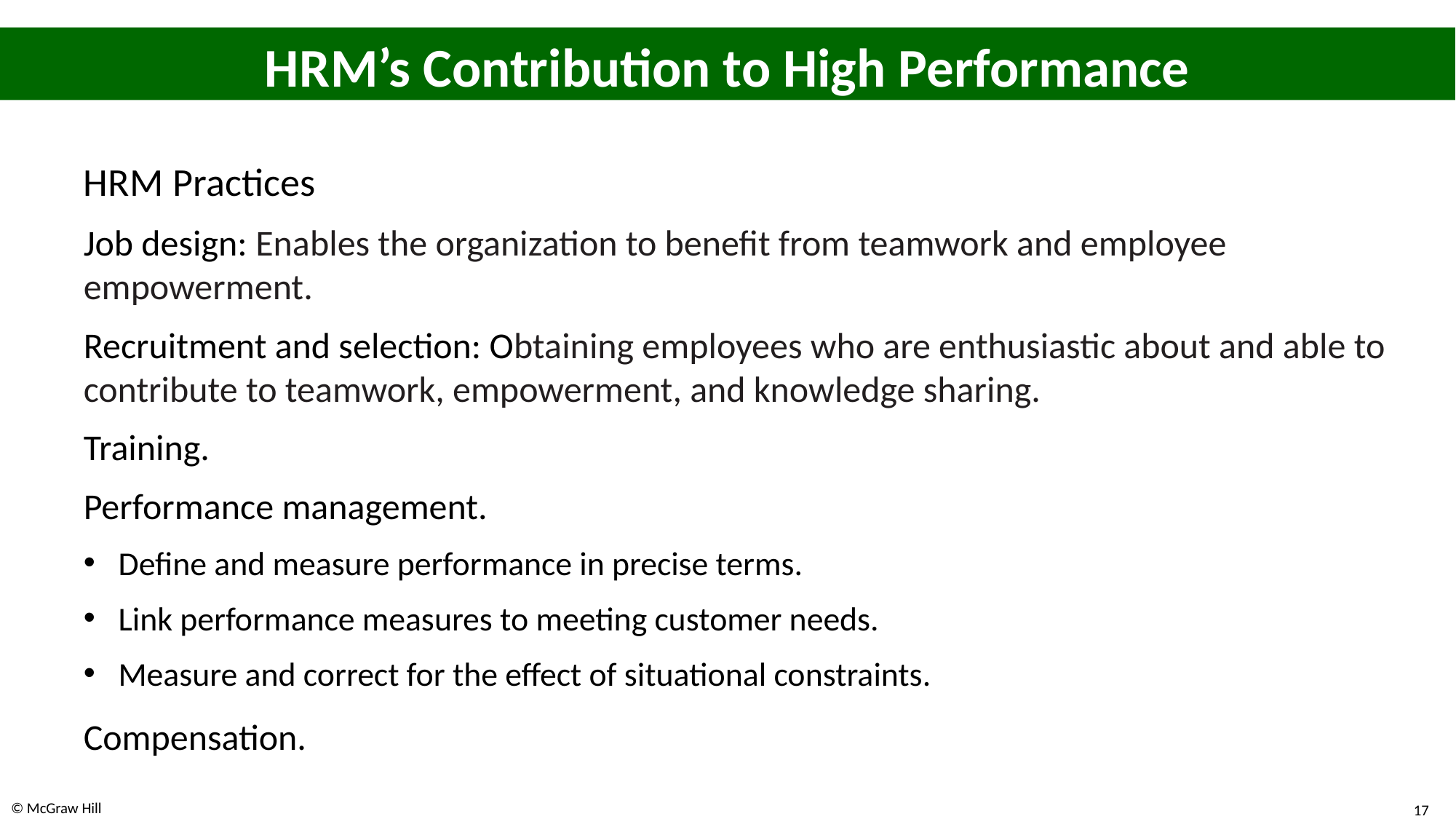

# H R M’s Contribution to High Performance
H R M Practices
Job design: Enables the organization to benefit from teamwork and employee empowerment.
Recruitment and selection: Obtaining employees who are enthusiastic about and able to contribute to teamwork, empowerment, and knowledge sharing.
Training.
Performance management.
Define and measure performance in precise terms.
Link performance measures to meeting customer needs.
Measure and correct for the effect of situational constraints.
Compensation.